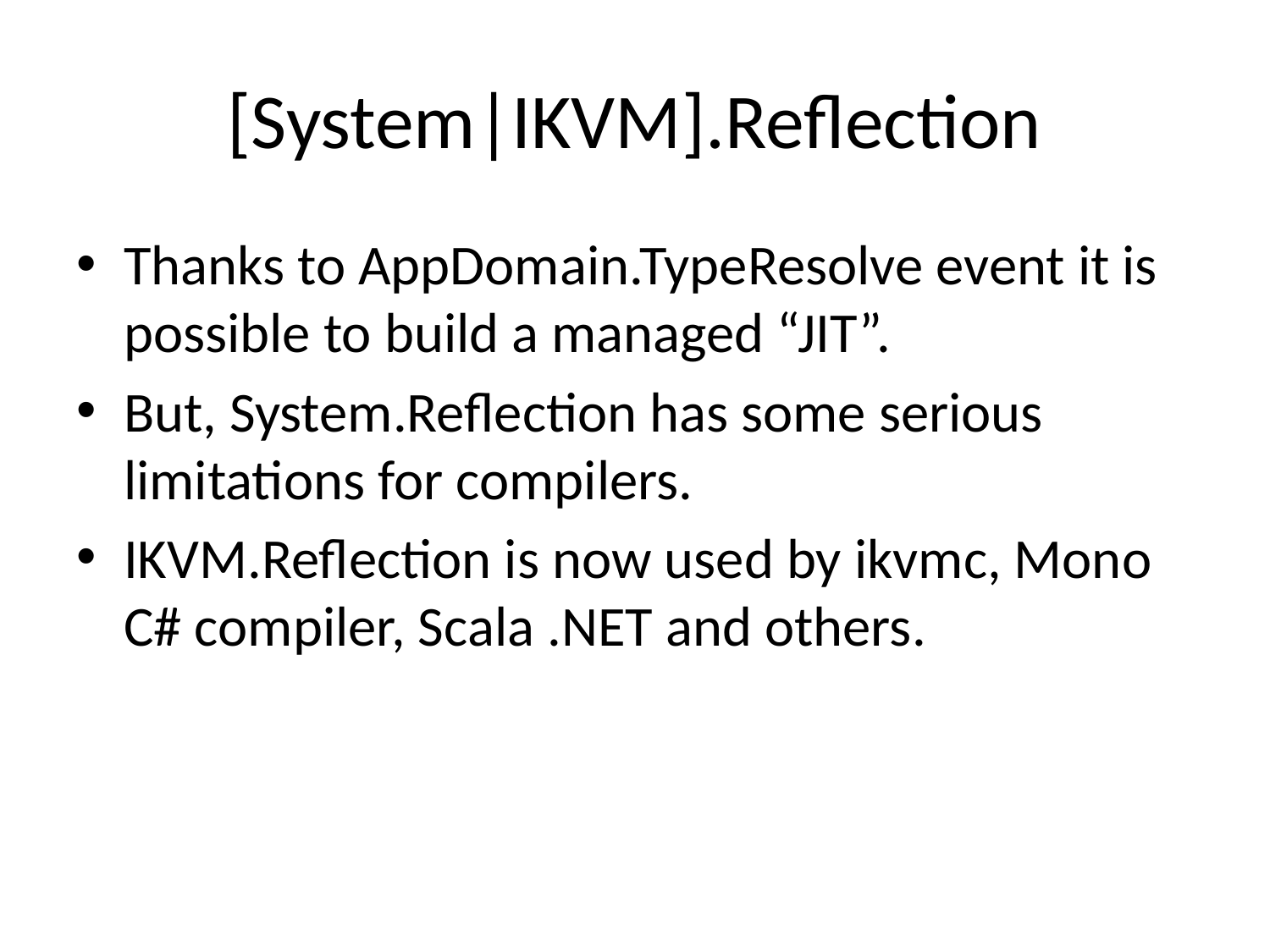

# [System|IKVM].Reflection
Thanks to AppDomain.TypeResolve event it is possible to build a managed “JIT”.
But, System.Reflection has some serious limitations for compilers.
IKVM.Reflection is now used by ikvmc, Mono C# compiler, Scala .NET and others.